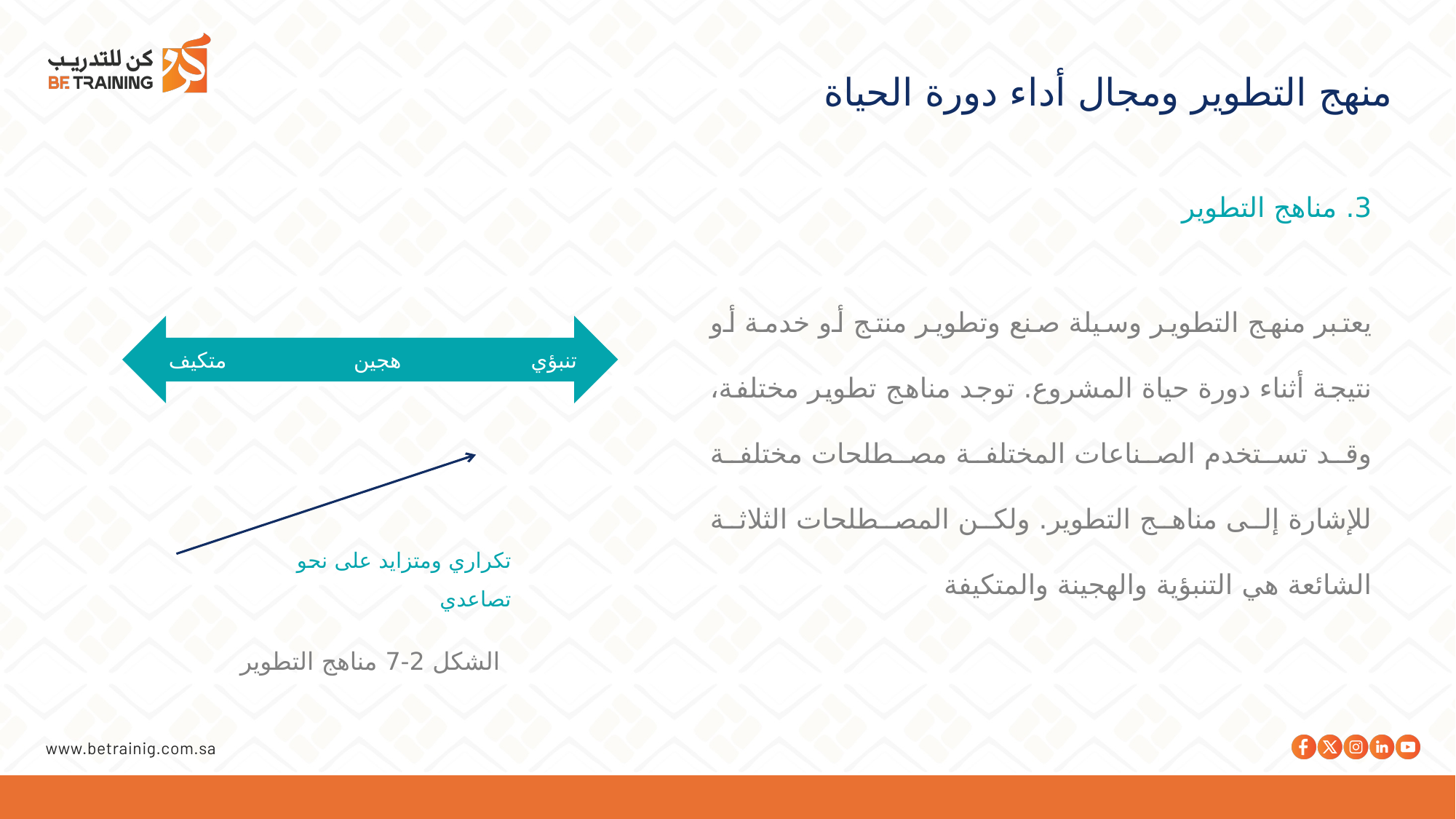

منهج التطوير ومجال أداء دورة الحياة
3. مناهج التطوير

يعتبر منهج التطوير وسيلة صنع وتطوير منتج أو خدمة أو نتيجة أثناء دورة حياة المشروع. توجد مناهج تطوير مختلفة، وقد تستخدم الصناعات المختلفة مصطلحات مختلفة للإشارة إلى مناهج التطوير. ولكن المصطلحات الثلاثة الشائعة هي التنبؤية والهجينة والمتكيفة

متكيف
هجين
تنبؤي
تكراري ومتزايد على نحو تصاعدي
الشكل 2-7 مناهج التطوير